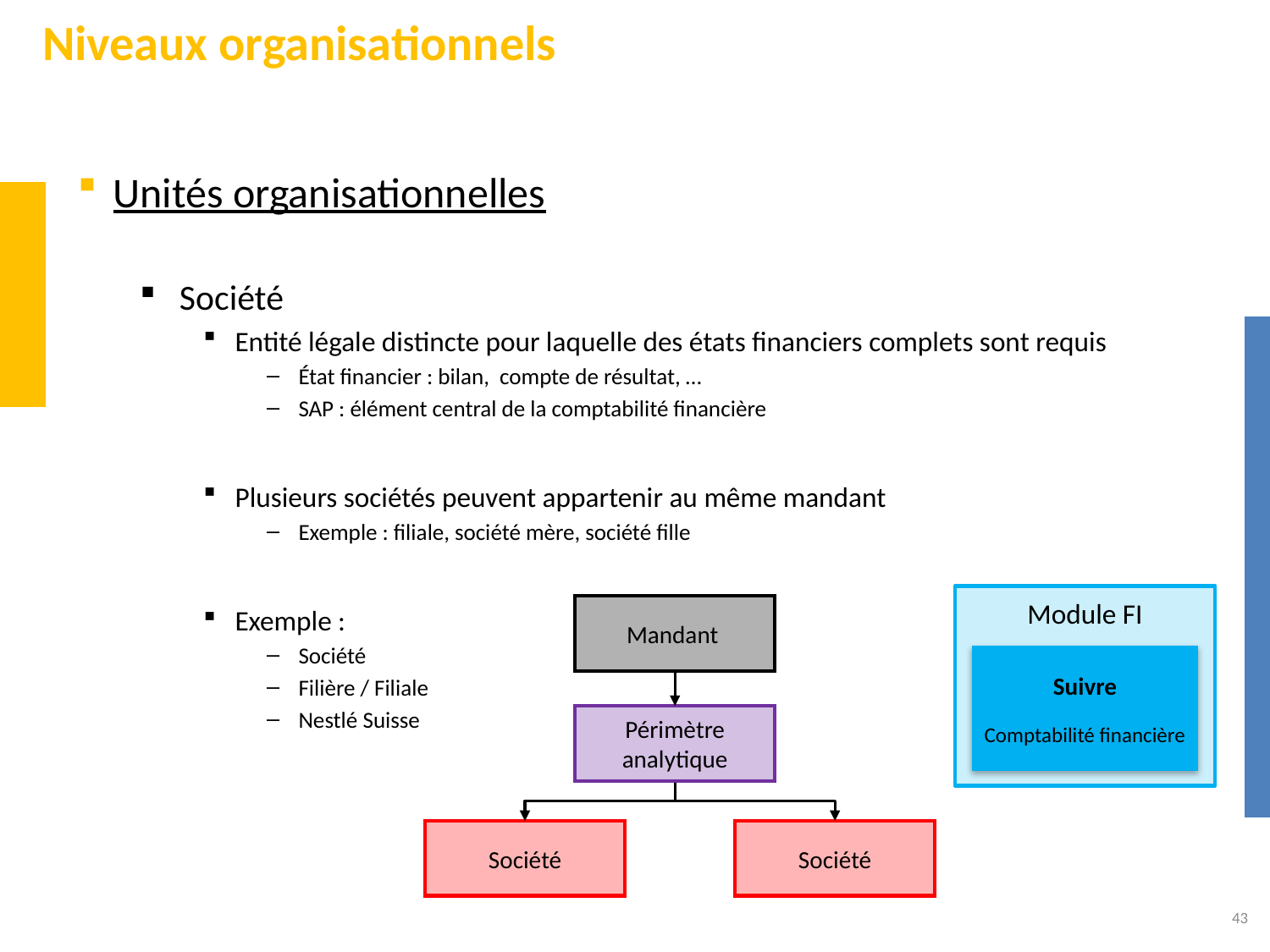

# Niveaux organisationnels
Unités organisationnelles

Société
Entité légale distincte pour laquelle des états financiers complets sont requis
État financier : bilan,  compte de résultat, …
SAP : élément central de la comptabilité financière

Plusieurs sociétés peuvent appartenir au même mandant
Exemple : filiale, société mère, société fille

Exemple :
Société
Filière / Filiale
Nestlé Suisse
Module FI
Suivre

Comptabilité financière
Mandant
Périmètre
analytique
Société
Société
43